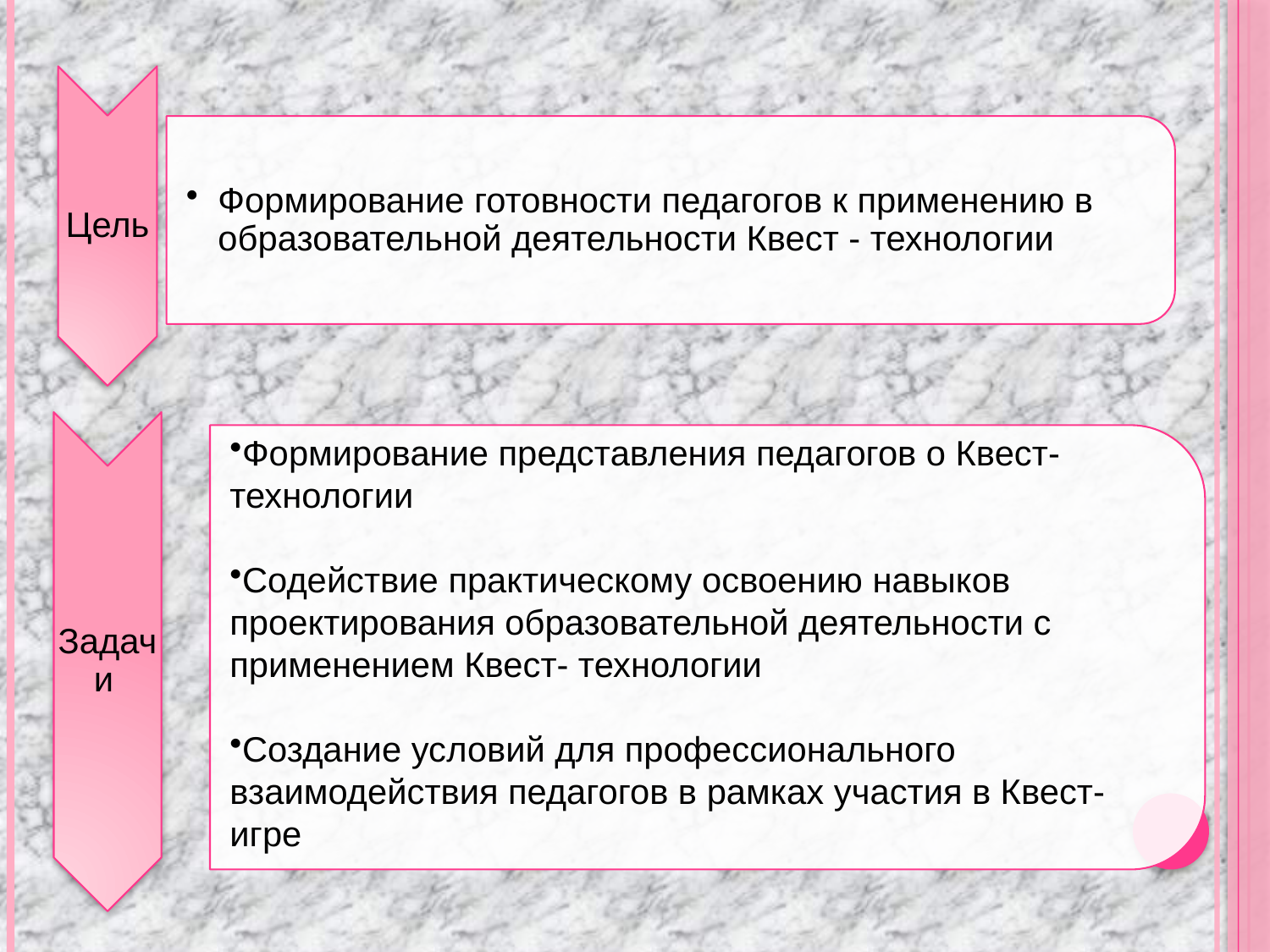

Цель
Формирование готовности педагогов к применению в образовательной деятельности Квест - технологии
Задачи

Формирование представления педагогов о Квест- технологии

Содействие практическому освоению навыков проектирования образовательной деятельности с применением Квест- технологии

Создание условий для профессионального взаимодействия педагогов в рамках участия в Квест- игре